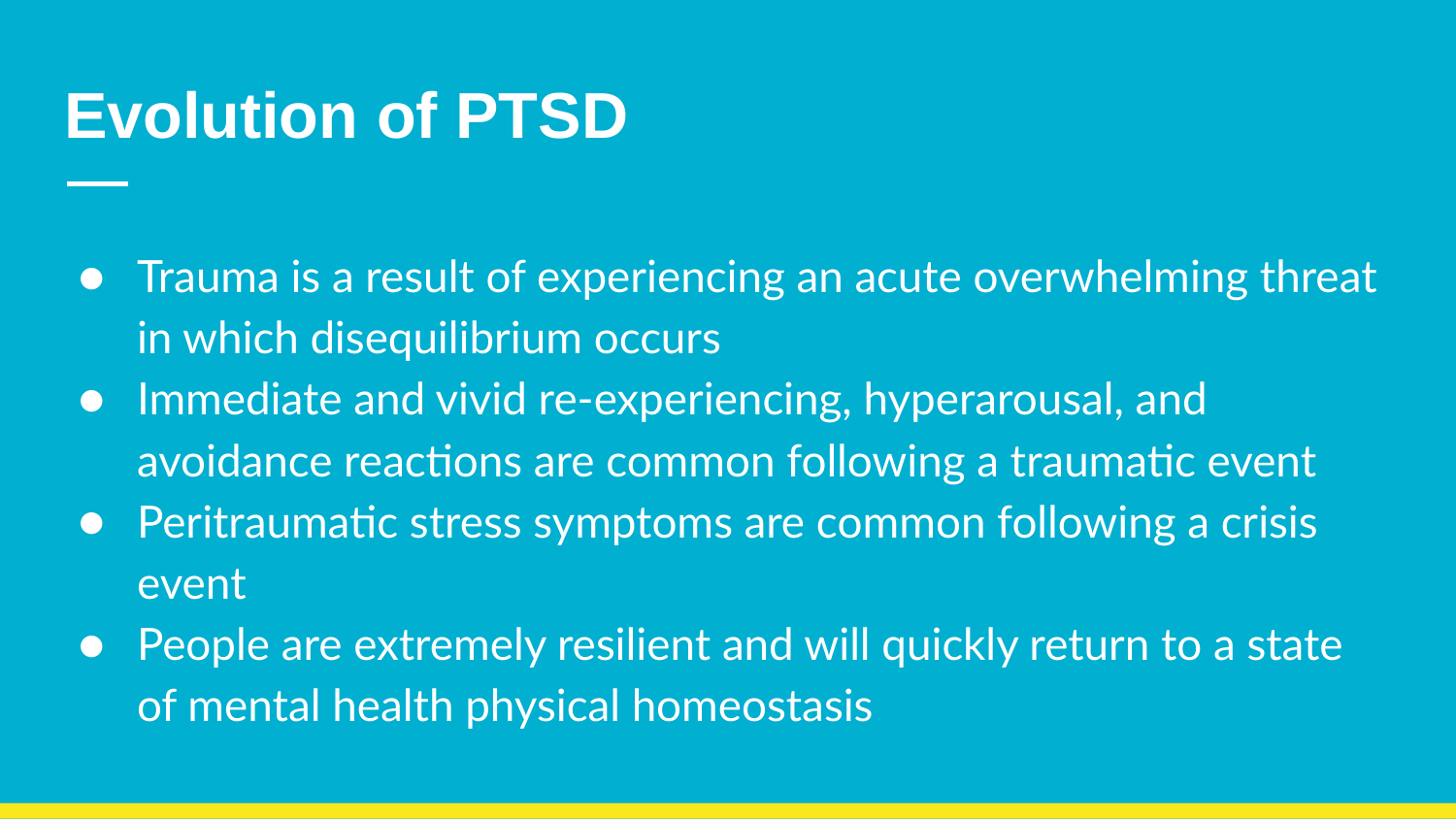

# Evolution of PTSD
Trauma is a result of experiencing an acute overwhelming threat in which disequilibrium occurs
Immediate and vivid re-experiencing, hyperarousal, and avoidance reactions are common following a traumatic event
Peritraumatic stress symptoms are common following a crisis event
People are extremely resilient and will quickly return to a state of mental health physical homeostasis